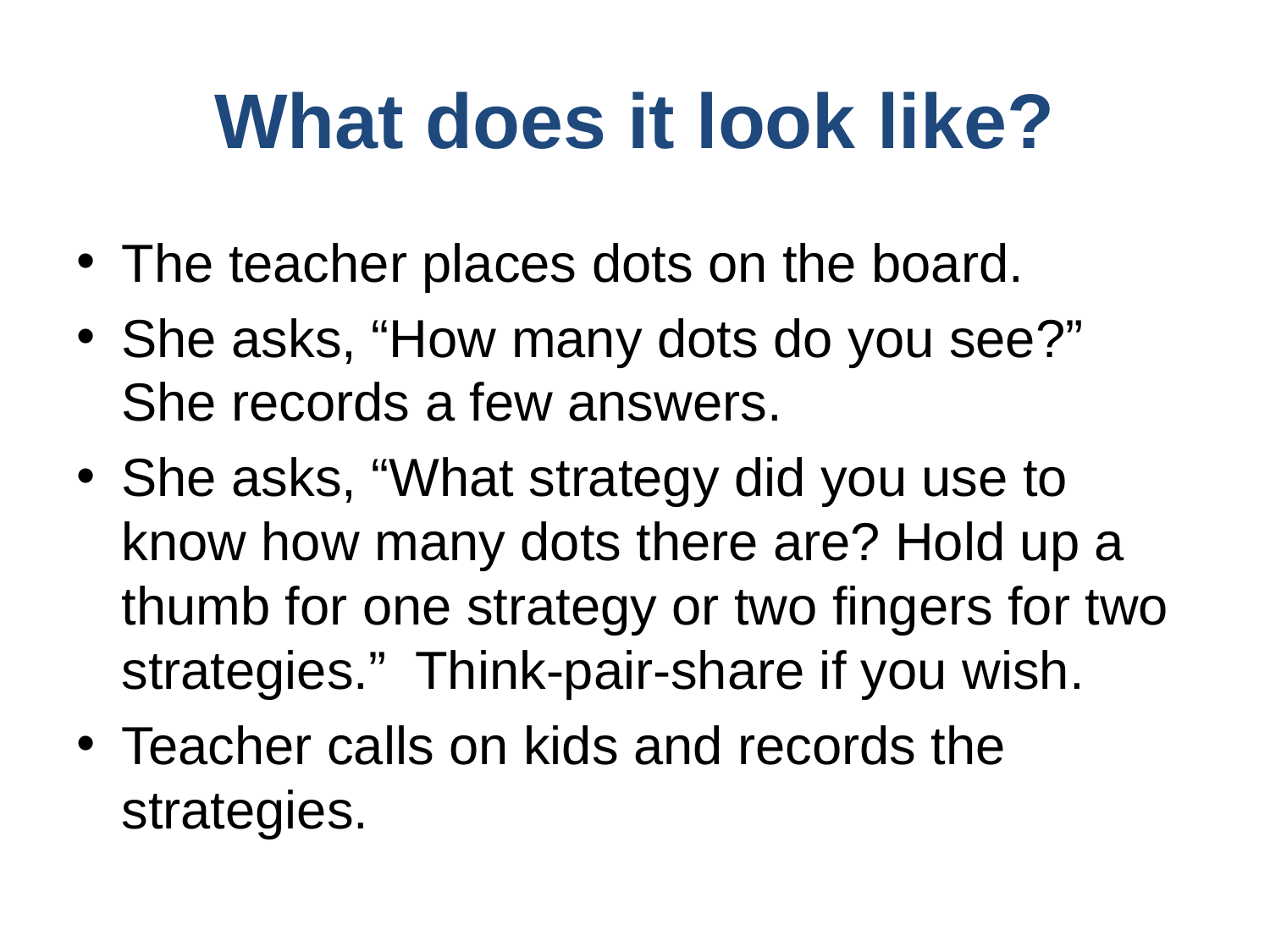

# What does it look like?
The teacher places dots on the board.
She asks, “How many dots do you see?”  She records a few answers.
She asks, “What strategy did you use to know how many dots there are? Hold up a thumb for one strategy or two fingers for two strategies.”  Think-pair-share if you wish.
Teacher calls on kids and records the strategies.